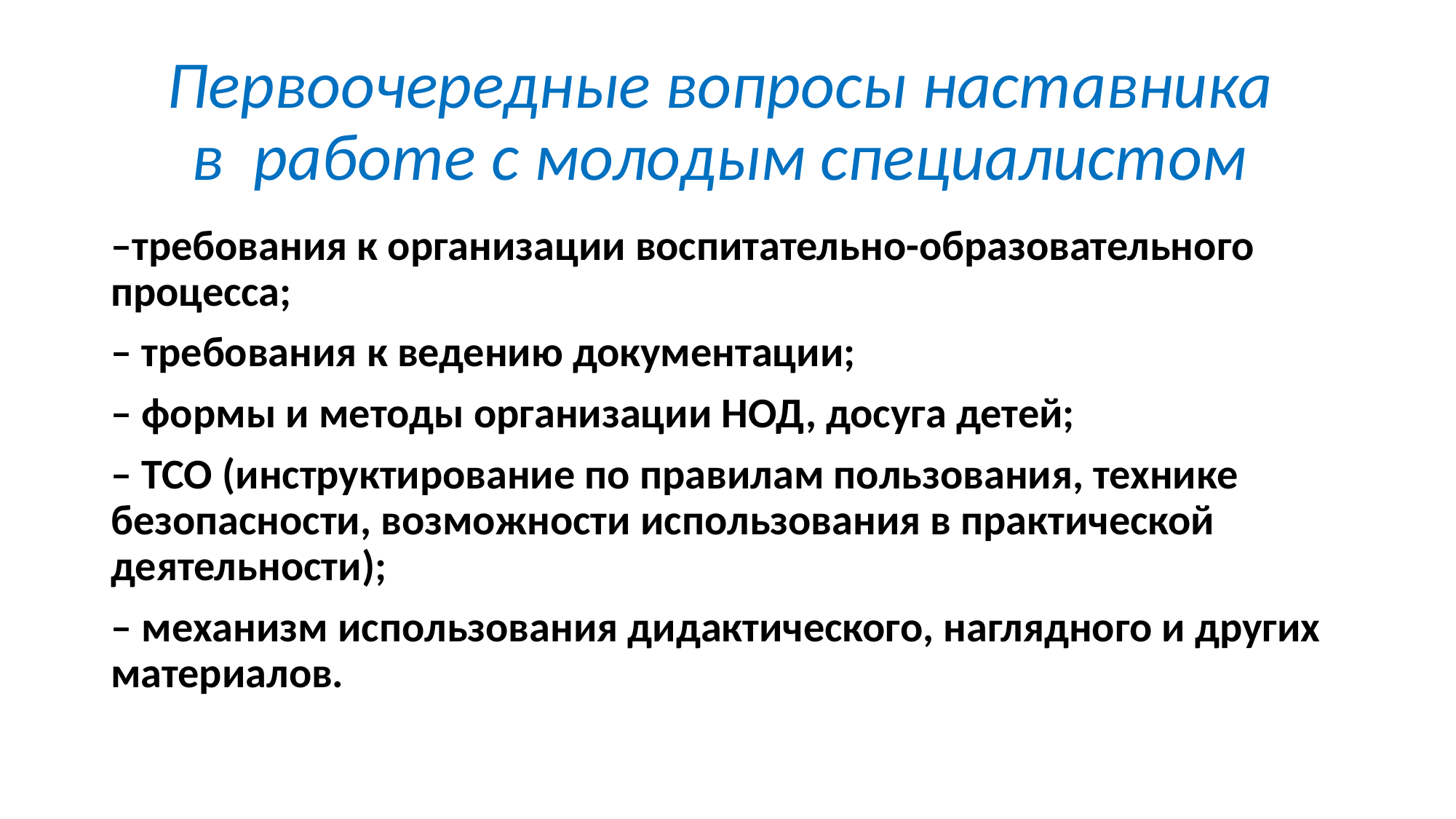

# Первоочередные вопросы наставника в  работе с молодым специалистом
–требования к организации воспитательно-образовательного процесса;
– требования к ведению документации;
– формы и методы организации НОД, досуга детей;
– ТСО (инструктирование по правилам пользования, технике безопасности, возможности использования в практической деятельности);
– механизм использования дидактического, наглядного и других материалов.